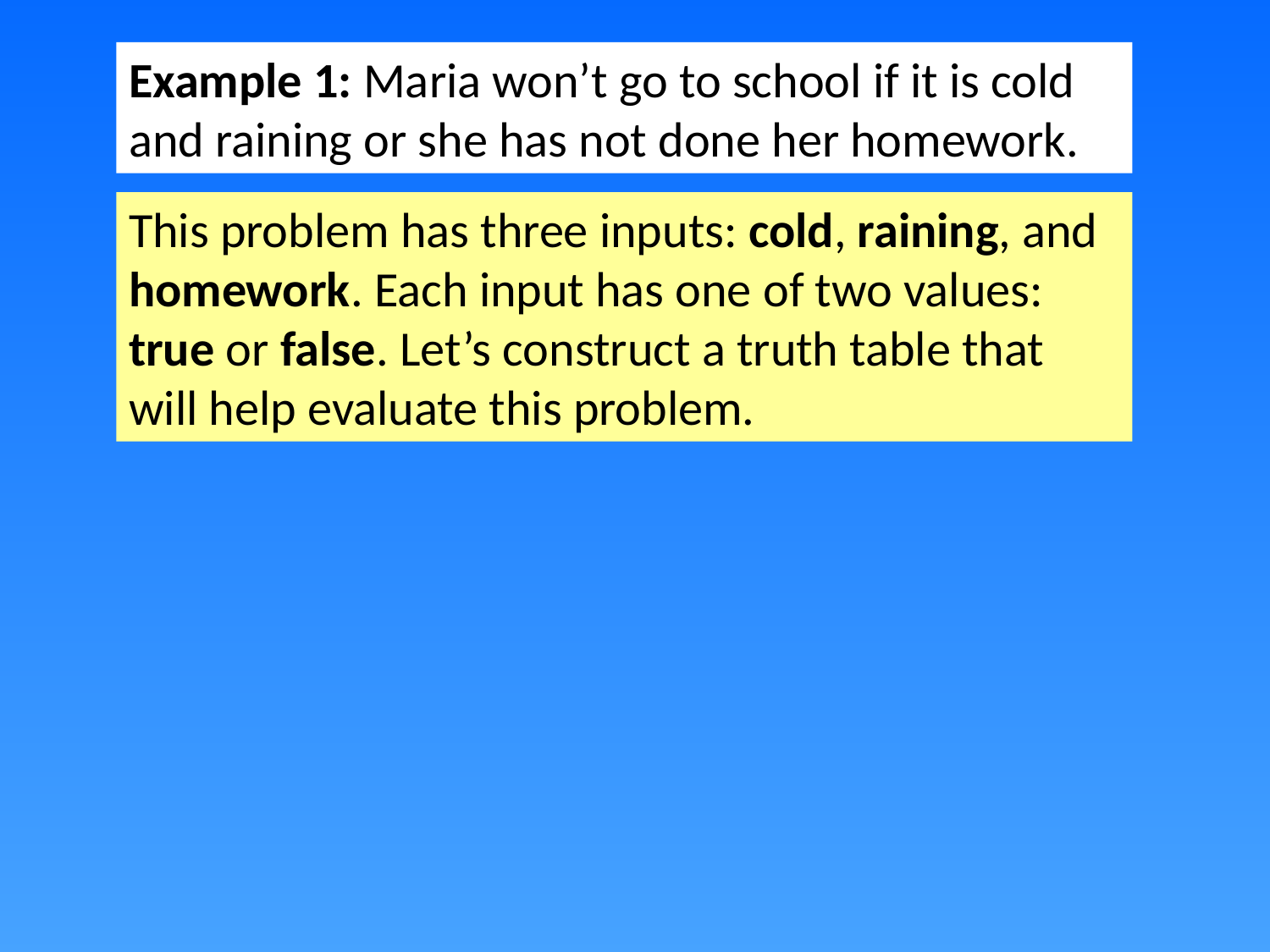

Example 1: Maria won’t go to school if it is cold and raining or she has not done her homework.
This problem has three inputs: cold, raining, and homework. Each input has one of two values: true or false. Let’s construct a truth table that will help evaluate this problem.